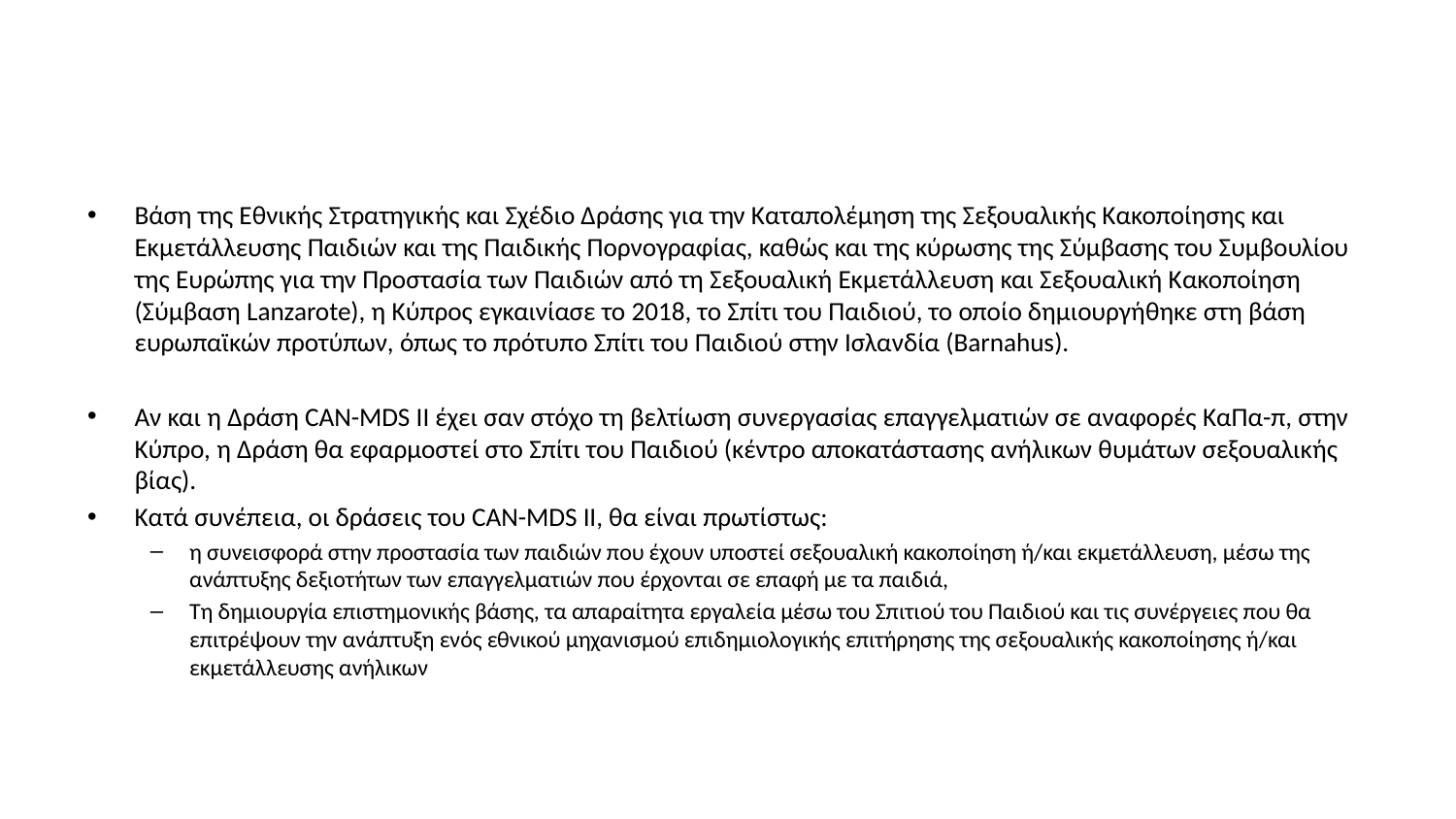

#
Βάση της Εθνικής Στρατηγικής και Σχέδιο Δράσης για την Καταπολέμηση της Σεξουαλικής Κακοποίησης και Εκμετάλλευσης Παιδιών και της Παιδικής Πορνογραφίας, καθώς και της κύρωσης της Σύμβασης του Συμβουλίου της Ευρώπης για την Προστασία των Παιδιών από τη Σεξουαλική Εκμετάλλευση και Σεξουαλική Κακοποίηση (Σύμβαση Lanzarote), η Κύπρος εγκαινίασε το 2018, το Σπίτι του Παιδιού, το οποίο δημιουργήθηκε στη βάση ευρωπαϊκών προτύπων, όπως το πρότυπο Σπίτι του Παιδιού στην Ισλανδία (Barnahus).

Αν και η Δράση CAN-MDS II έχει σαν στόχο τη βελτίωση συνεργασίας επαγγελματιών σε αναφορές ΚαΠα-π, στην Κύπρο, η Δράση θα εφαρμοστεί στο Σπίτι του Παιδιού (κέντρο αποκατάστασης ανήλικων θυμάτων σεξουαλικής βίας).
Κατά συνέπεια, οι δράσεις του CAN-MDS II, θα είναι πρωτίστως:
η συνεισφορά στην προστασία των παιδιών που έχουν υποστεί σεξουαλική κακοποίηση ή/και εκμετάλλευση, μέσω της ανάπτυξης δεξιοτήτων των επαγγελματιών που έρχονται σε επαφή με τα παιδιά,
Τη δημιουργία επιστημονικής βάσης, τα απαραίτητα εργαλεία μέσω του Σπιτιού του Παιδιού και τις συνέργειες που θα επιτρέψουν την ανάπτυξη ενός εθνικού μηχανισμού επιδημιολογικής επιτήρησης της σεξουαλικής κακοποίησης ή/και εκμετάλλευσης ανήλικων